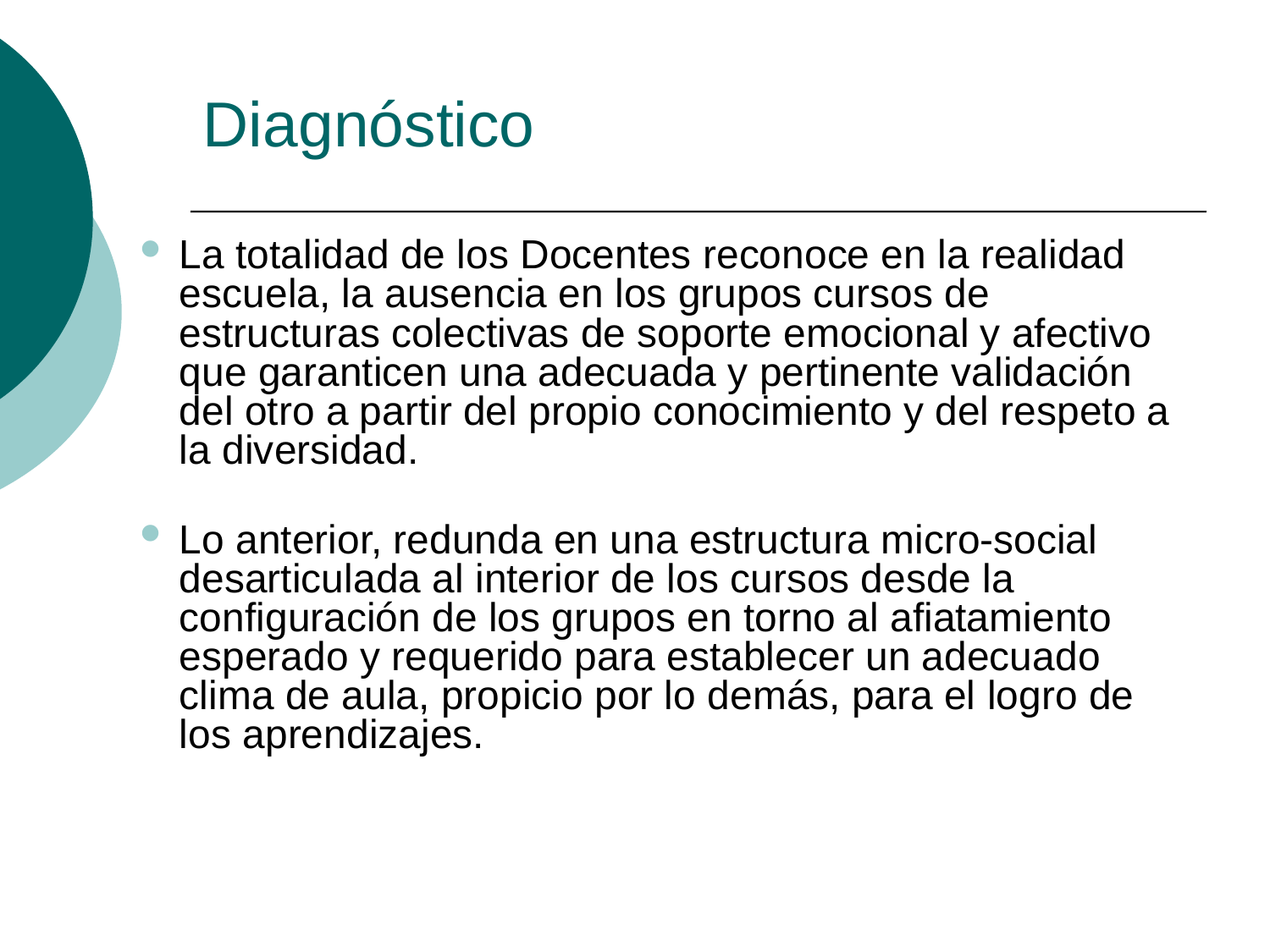

Diagnóstico

La totalidad de los Docentes reconoce en la realidad escuela, la ausencia en los grupos cursos de estructuras colectivas de soporte emocional y afectivo que garanticen una adecuada y pertinente validación del otro a partir del propio conocimiento y del respeto a la diversidad.

Lo anterior, redunda en una estructura micro-social  desarticulada al interior de los cursos desde la configuración de los grupos en torno al afiatamiento esperado y requerido para establecer un adecuado clima de aula, propicio por lo demás, para el logro de los aprendizajes.